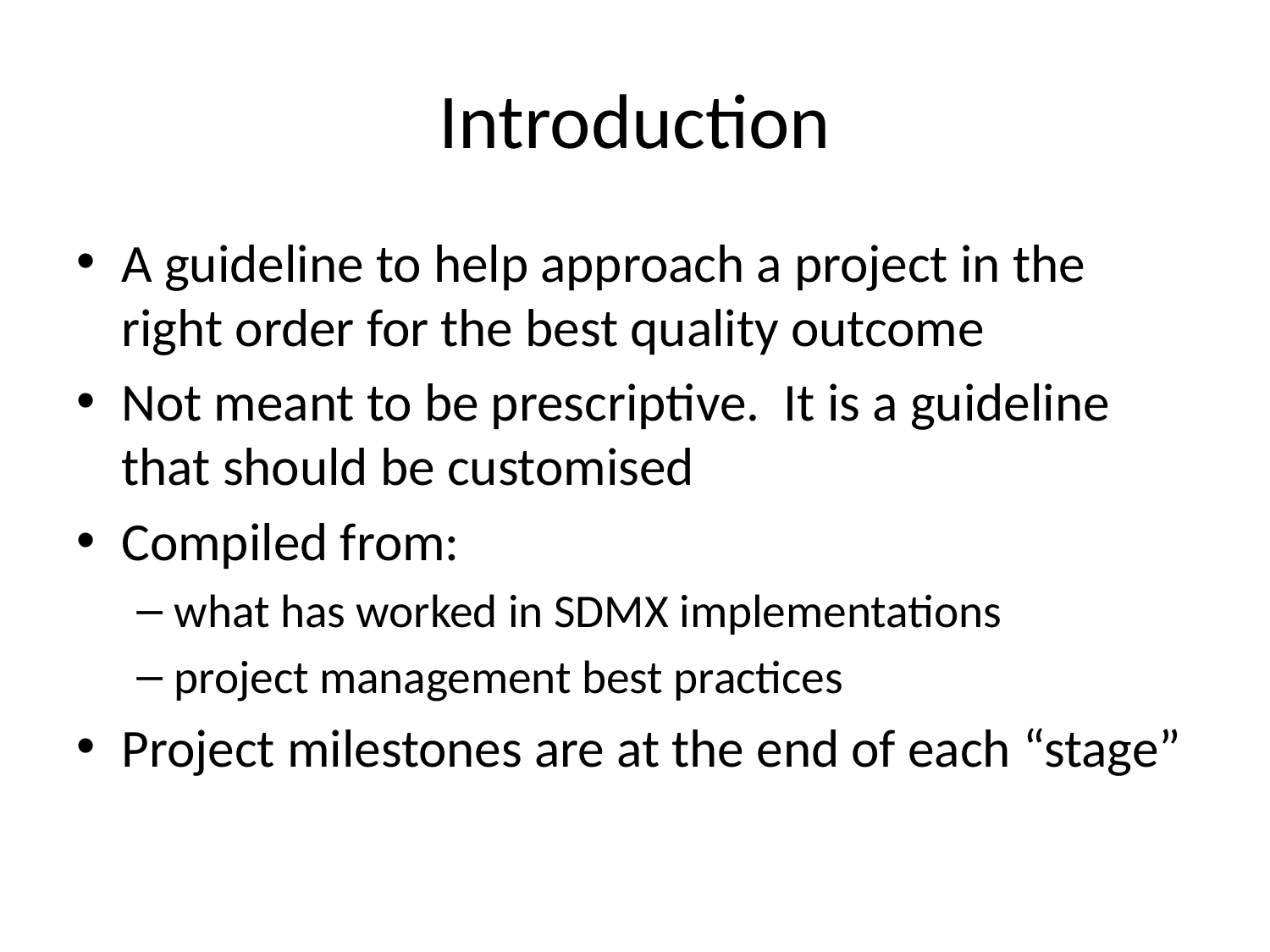

# Introduction
A guideline to help approach a project in the right order for the best quality outcome
Not meant to be prescriptive.  It is a guideline that should be customised
Compiled from:
what has worked in SDMX implementations
project management best practices
Project milestones are at the end of each “stage”